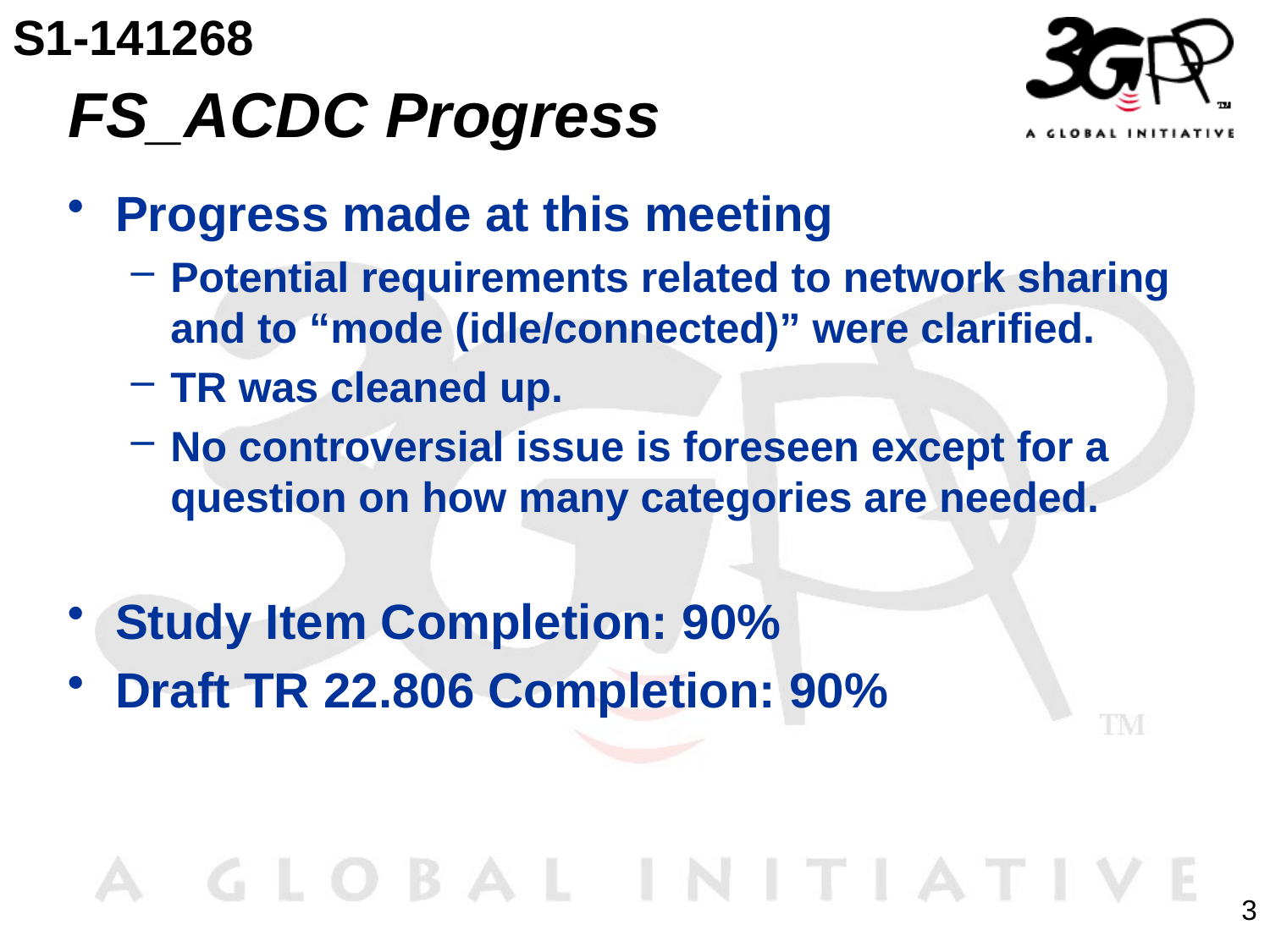

S1-141268
# FS_ACDC Progress
Progress made at this meeting
Potential requirements related to network sharing and to “mode (idle/connected)” were clarified.
TR was cleaned up.
No controversial issue is foreseen except for a question on how many categories are needed.

Study Item Completion: 90%
Draft TR 22.806 Completion: 90%
3